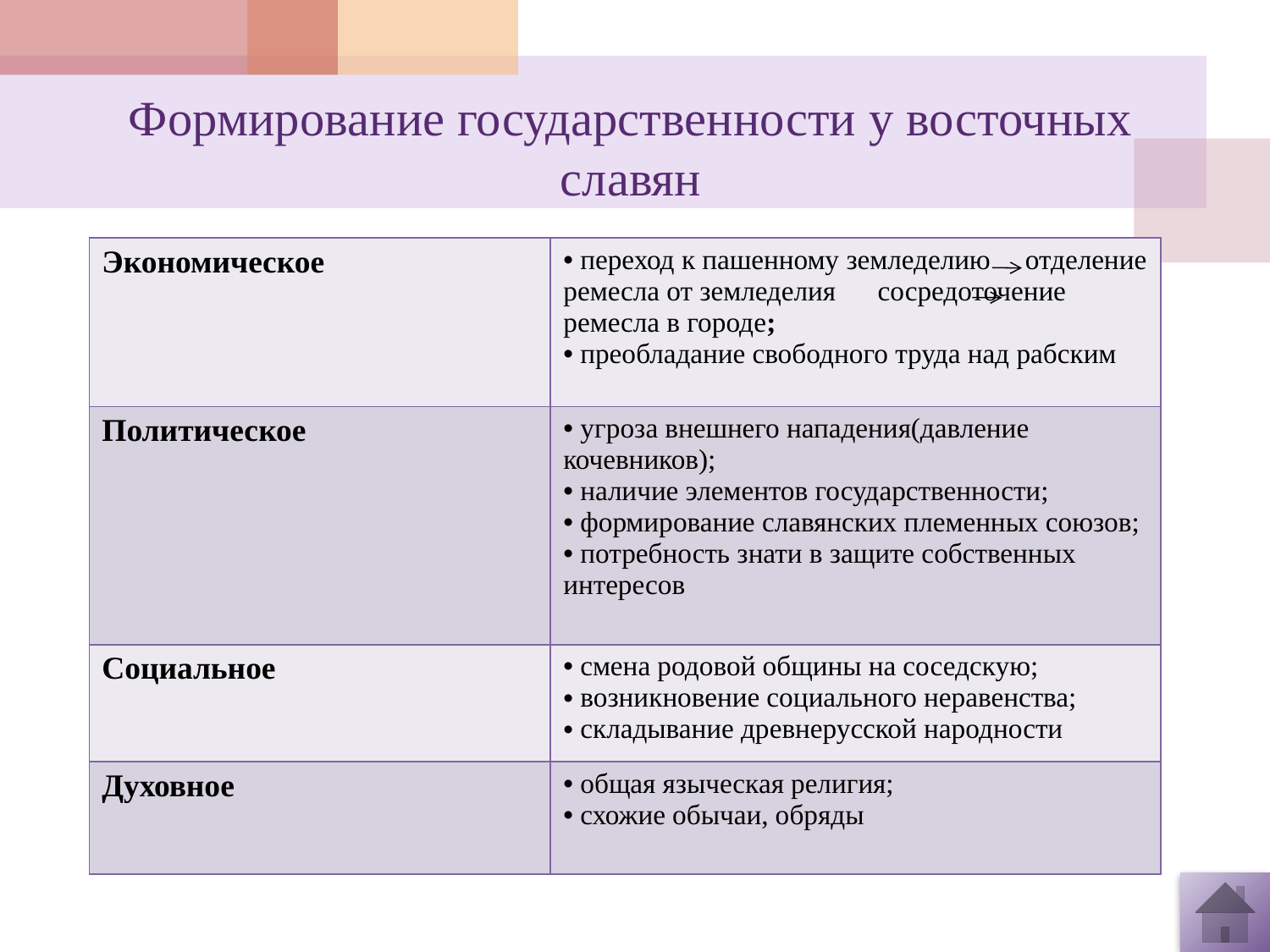

# Формирование государственности у восточных славян
| Экономическое | переход к пашенному земледелию отделение ремесла от земледелия сосредоточение ремесла в городе; преобладание свободного труда над рабским |
| --- | --- |
| Политическое | угроза внешнего нападения(давление кочевников); наличие элементов государственности; формирование славянских племенных союзов; потребность знати в защите собственных интересов |
| Социальное | смена родовой общины на соседскую; возникновение социального неравенства; складывание древнерусской народности |
| Духовное | общая языческая религия; схожие обычаи, обряды |